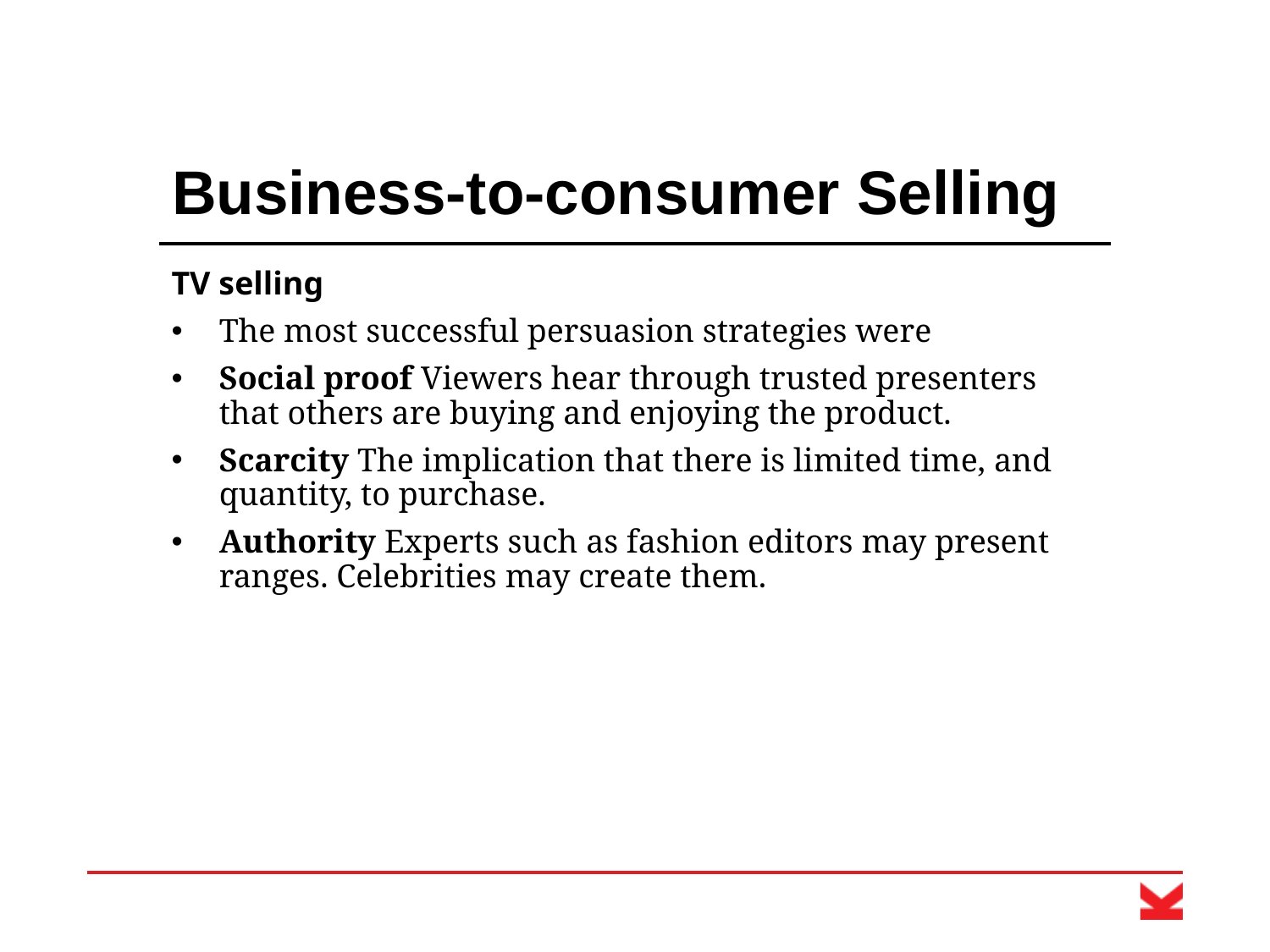

# Business-to-consumer Selling
TV selling
The most successful persuasion strategies were
Social proof Viewers hear through trusted presenters that others are buying and enjoying the product.
Scarcity The implication that there is limited time, and quantity, to purchase.
Authority Experts such as fashion editors may present ranges. Celebrities may create them.